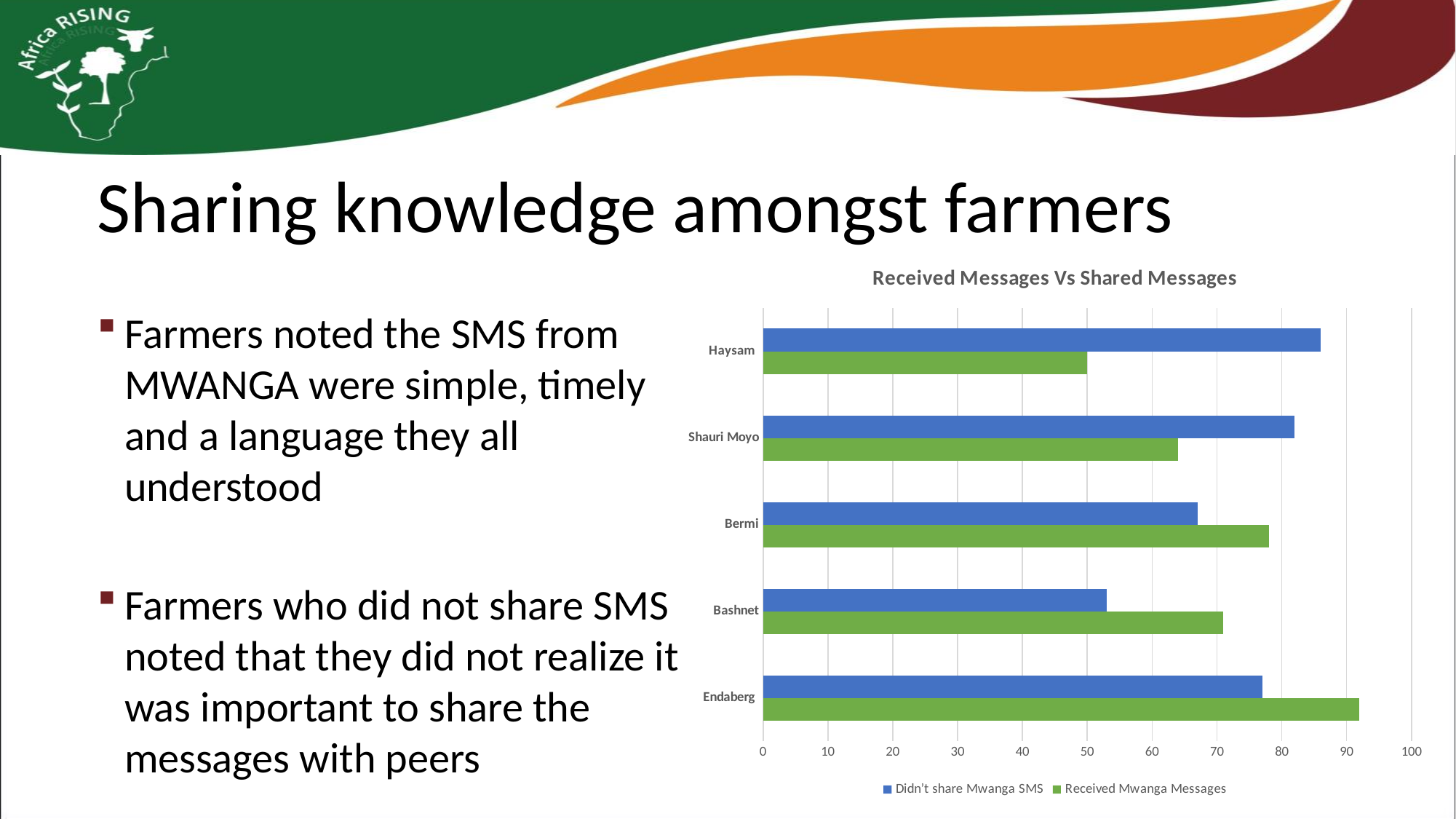

Sharing knowledge amongst farmers

### Chart: Received Messages Vs Shared Messages

| Category | Received Mwanga Messages | Didn’t share Mwanga SMS |
|---|---|---|
| Endaberg  | 92.0 | 77.0 |
| Bashnet | 71.0 | 53.0 |
| Bermi | 78.0 | 67.0 |
| Shauri Moyo | 64.0 | 82.0 |
| Haysam  | 50.0 | 86.0 |
Farmers noted the SMS from MWANGA were simple, timely and a language they all understood

Farmers who did not share SMS noted that they did not realize it was important to share the messages with peers